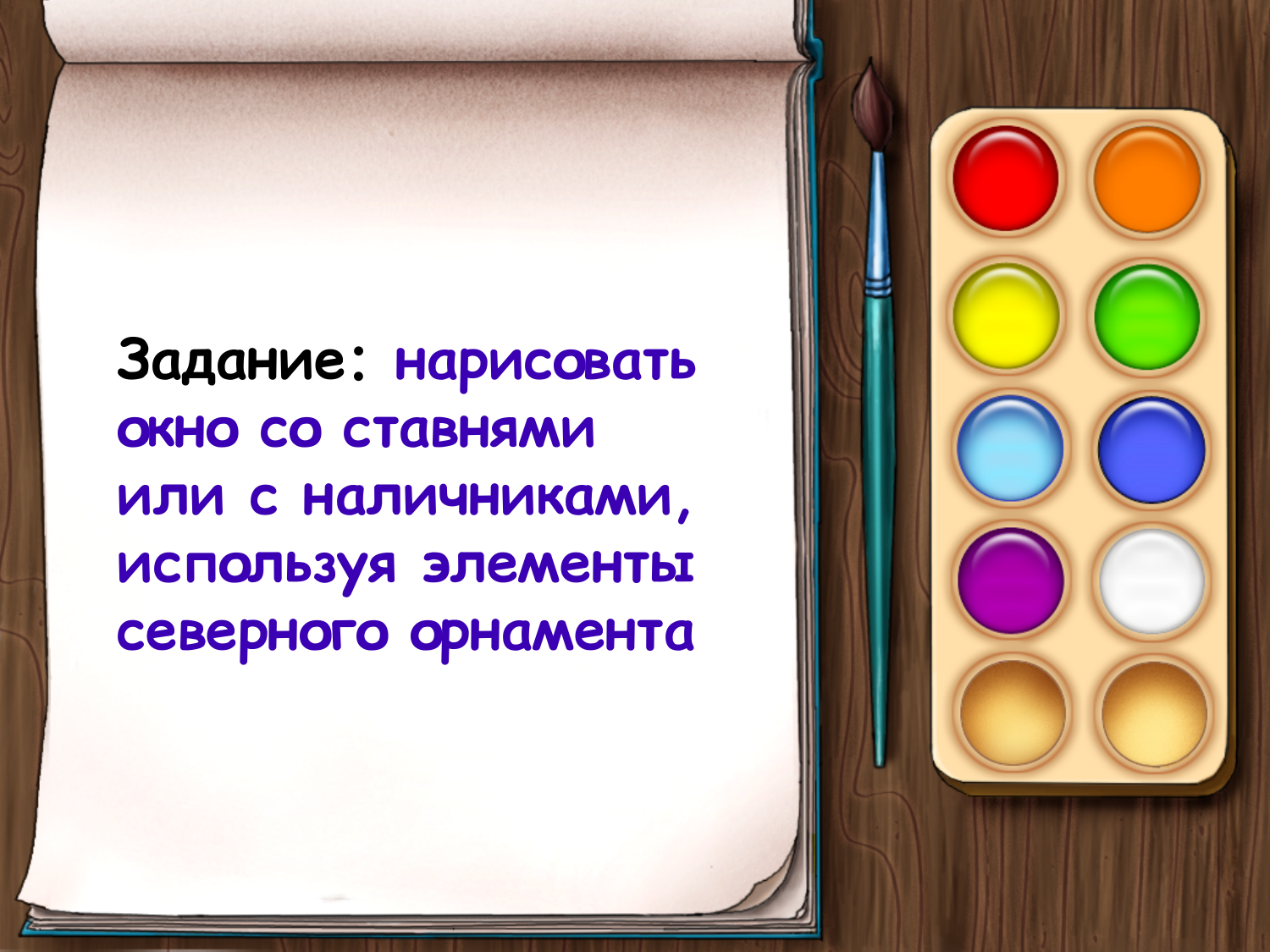

Задание: нарисовать окно со ставнями или с наличниками, используя элементы северного орнамента